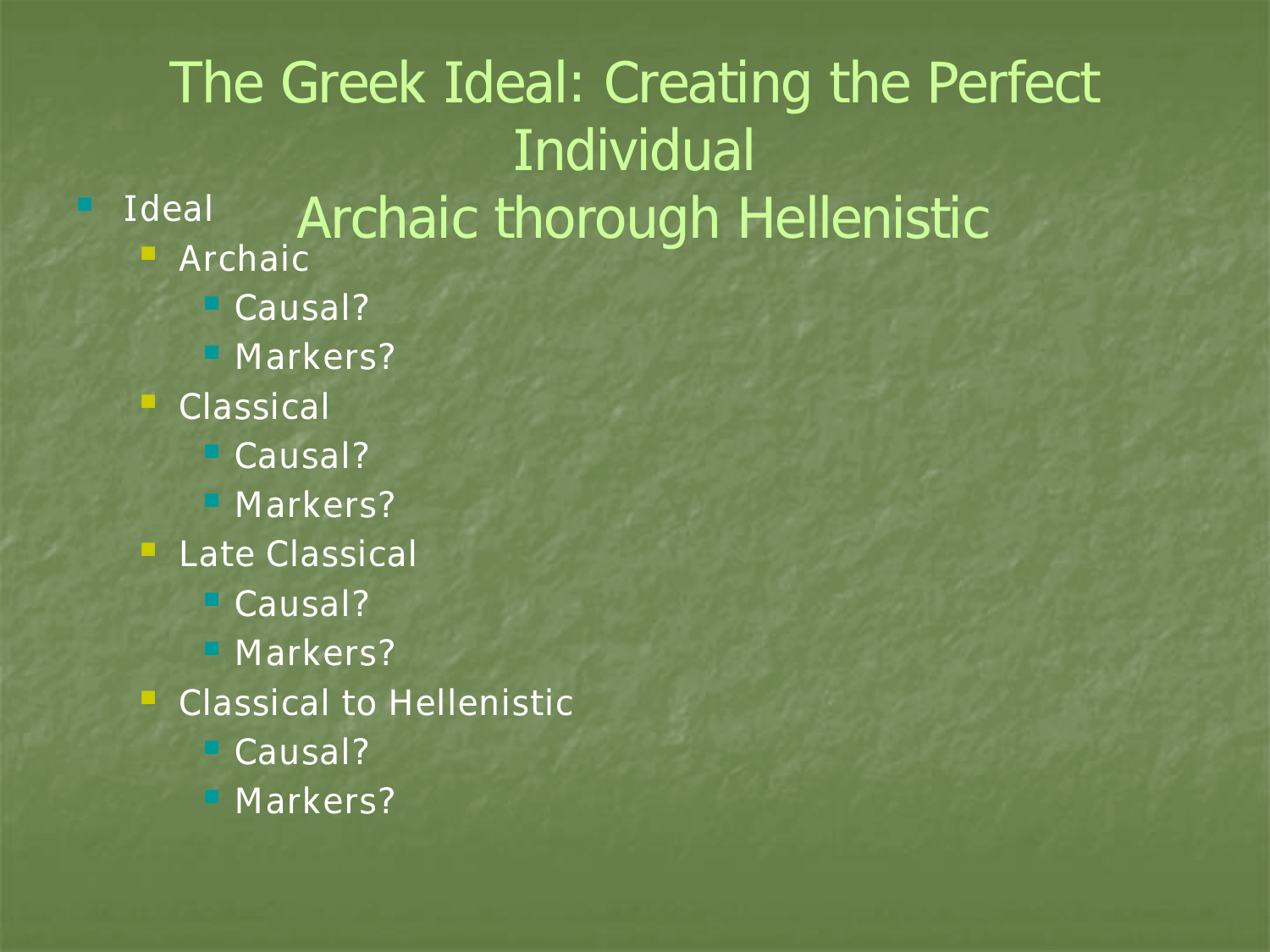

# The Greek Ideal: Creating the Perfect Individual Archaic thorough Hellenistic
Ideal
Archaic
Causal?
Markers?
Classical
Causal?
Markers?
Late Classical
Causal?
Markers?
Classical to Hellenistic
Causal?
Markers?